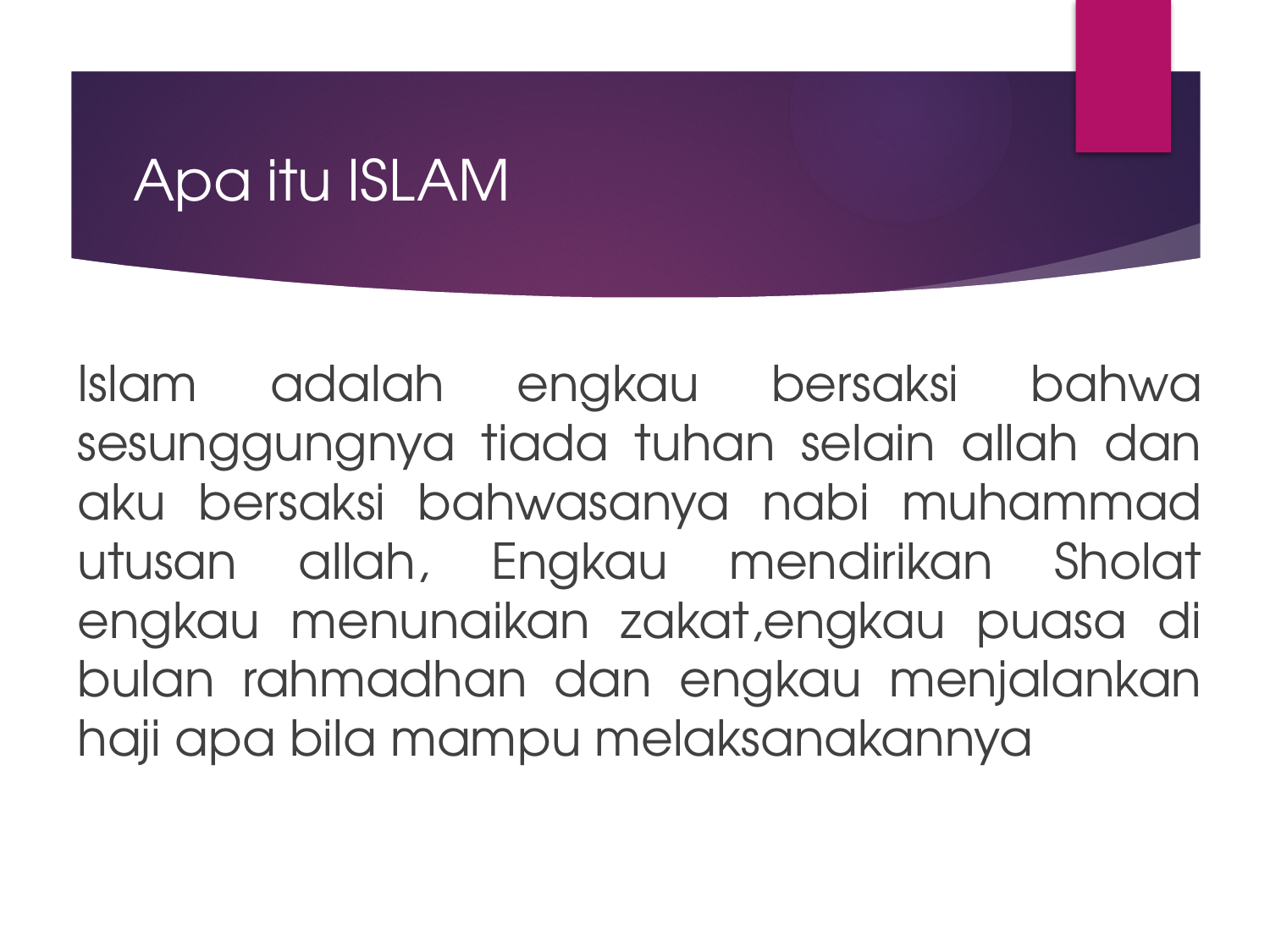

# Apa itu ISLAM
Islam adalah engkau bersaksi bahwa sesunggungnya tiada tuhan selain allah dan aku bersaksi bahwasanya nabi muhammad utusan allah, Engkau mendirikan Sholat engkau menunaikan zakat,engkau puasa di bulan rahmadhan dan engkau menjalankan haji apa bila mampu melaksanakannya